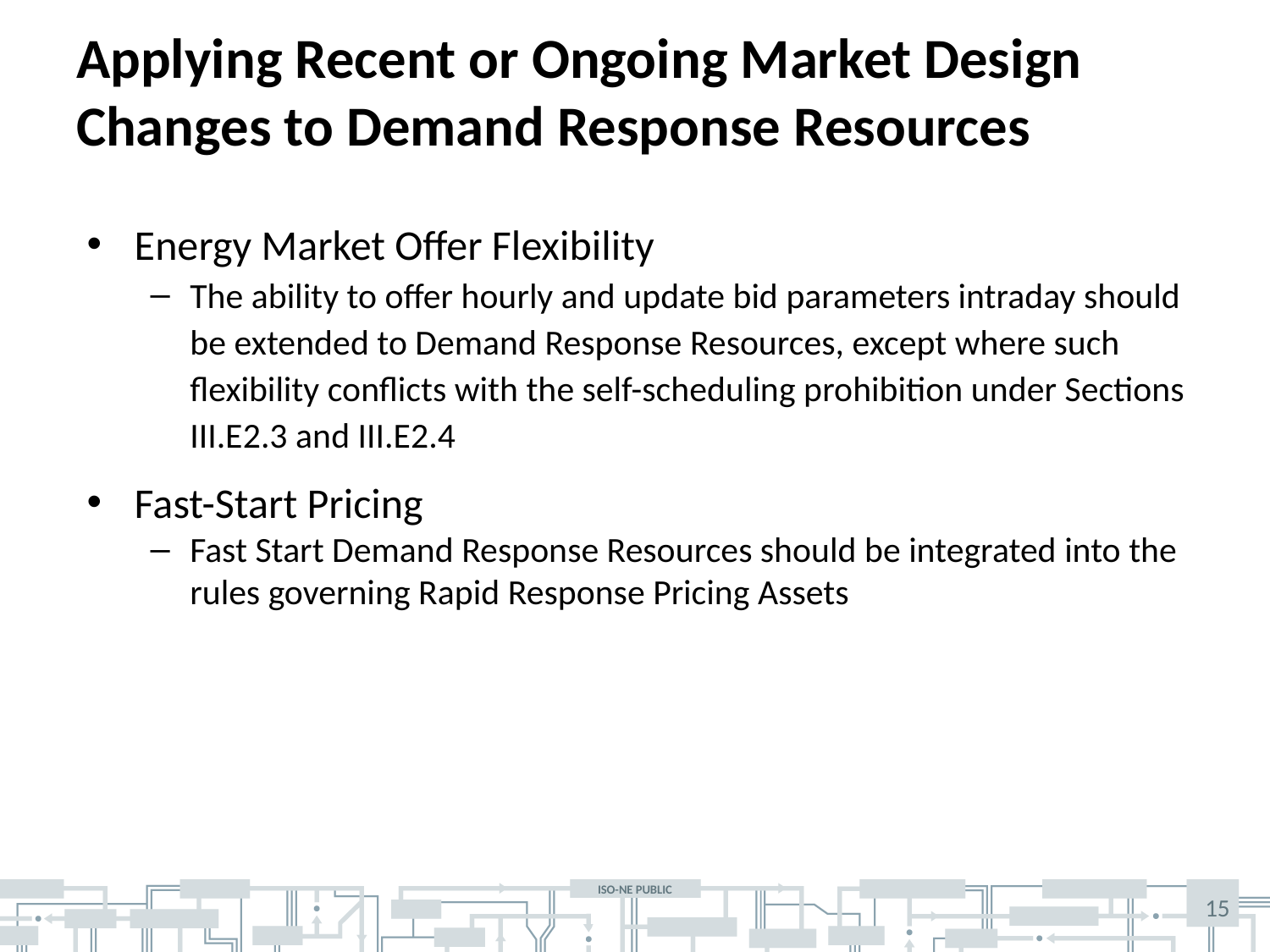

# Applying Recent or Ongoing Market Design Changes to Demand Response Resources
Energy Market Offer Flexibility
The ability to offer hourly and update bid parameters intraday should be extended to Demand Response Resources, except where such flexibility conflicts with the self-scheduling prohibition under Sections III.E2.3 and III.E2.4
Fast-Start Pricing
Fast Start Demand Response Resources should be integrated into the rules governing Rapid Response Pricing Assets

15